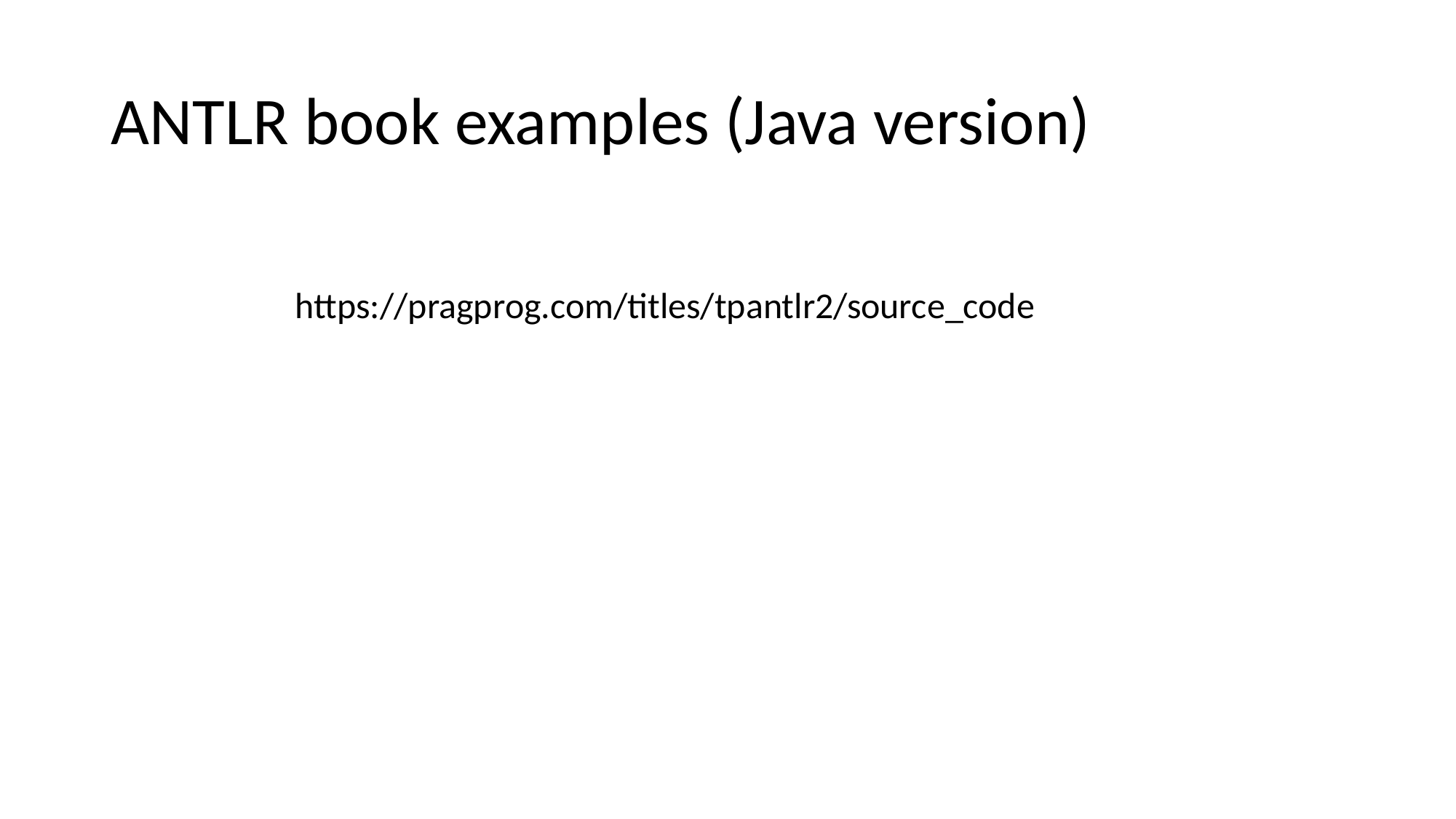

# ANTLR book examples (Java version)
https://pragprog.com/titles/tpantlr2/source_code